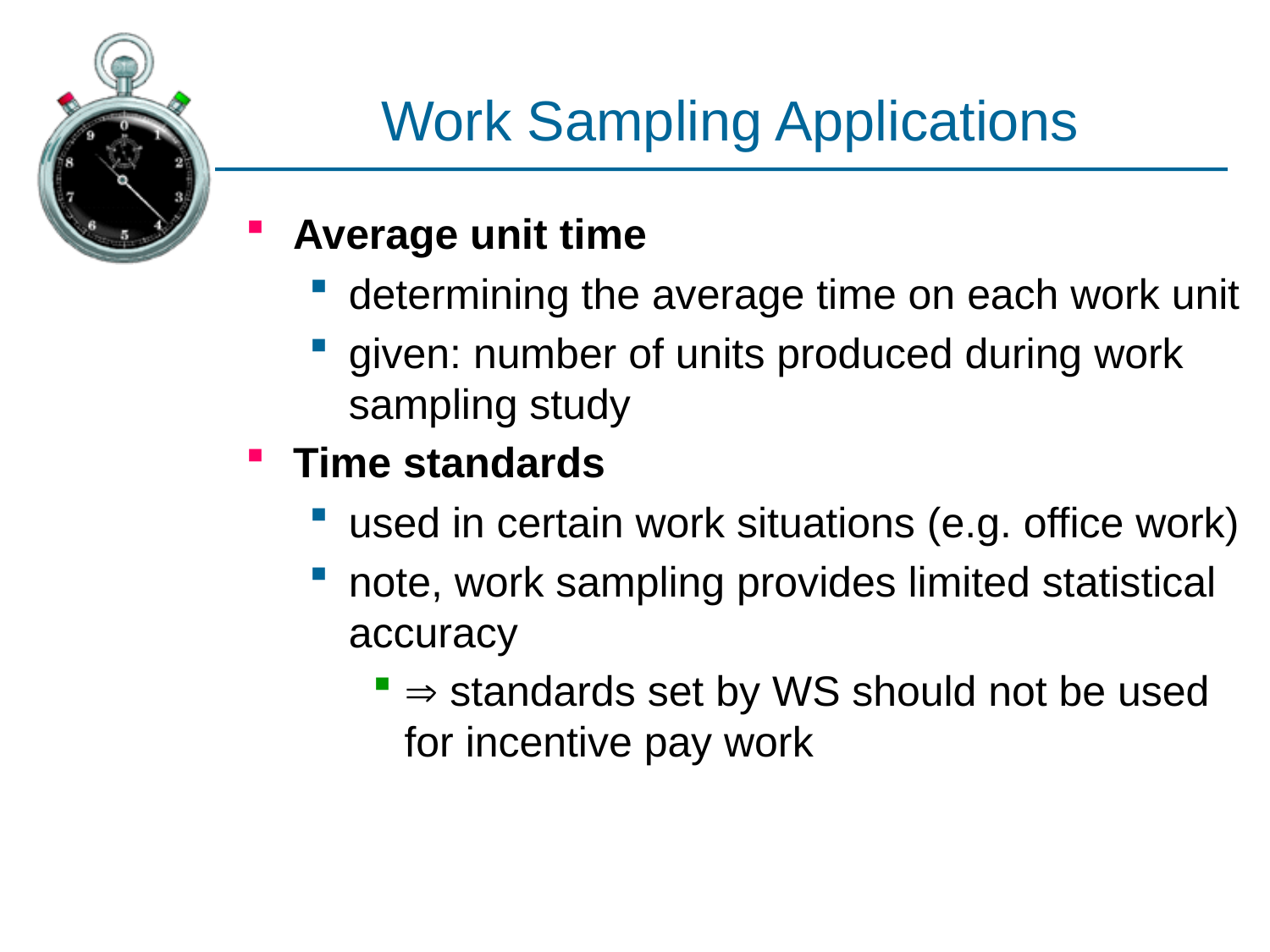

# Work Sampling Applications
Average unit time
determining the average time on each work unit
given: number of units produced during work sampling study
Time standards
used in certain work situations (e.g. office work)
note, work sampling provides limited statistical accuracy
⇒ standards set by WS should not be used for incentive pay work